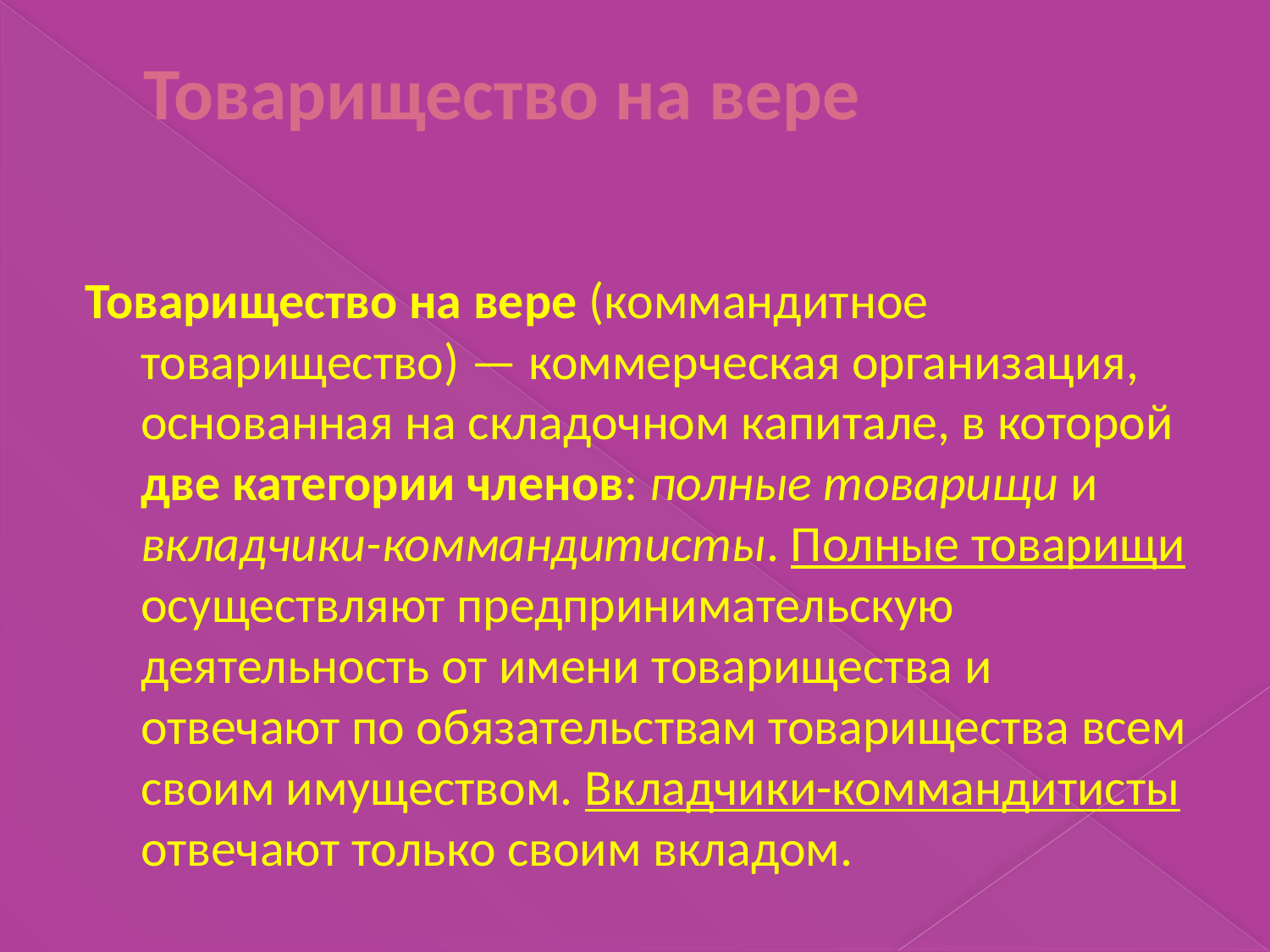

# Товарищество на вере
Товарищество на вере (коммандитное товарищество) — коммерческая организация, основанная на складочном капитале, в которой две категории членов: полные товарищи и вкладчики-коммандитисты. Полные товарищи осуществляют предпринимательскую деятельность от имени товарищества и отвечают по обязательствам товарищества всем своим имуществом. Вкладчики-коммандитисты отвечают только своим вкладом.